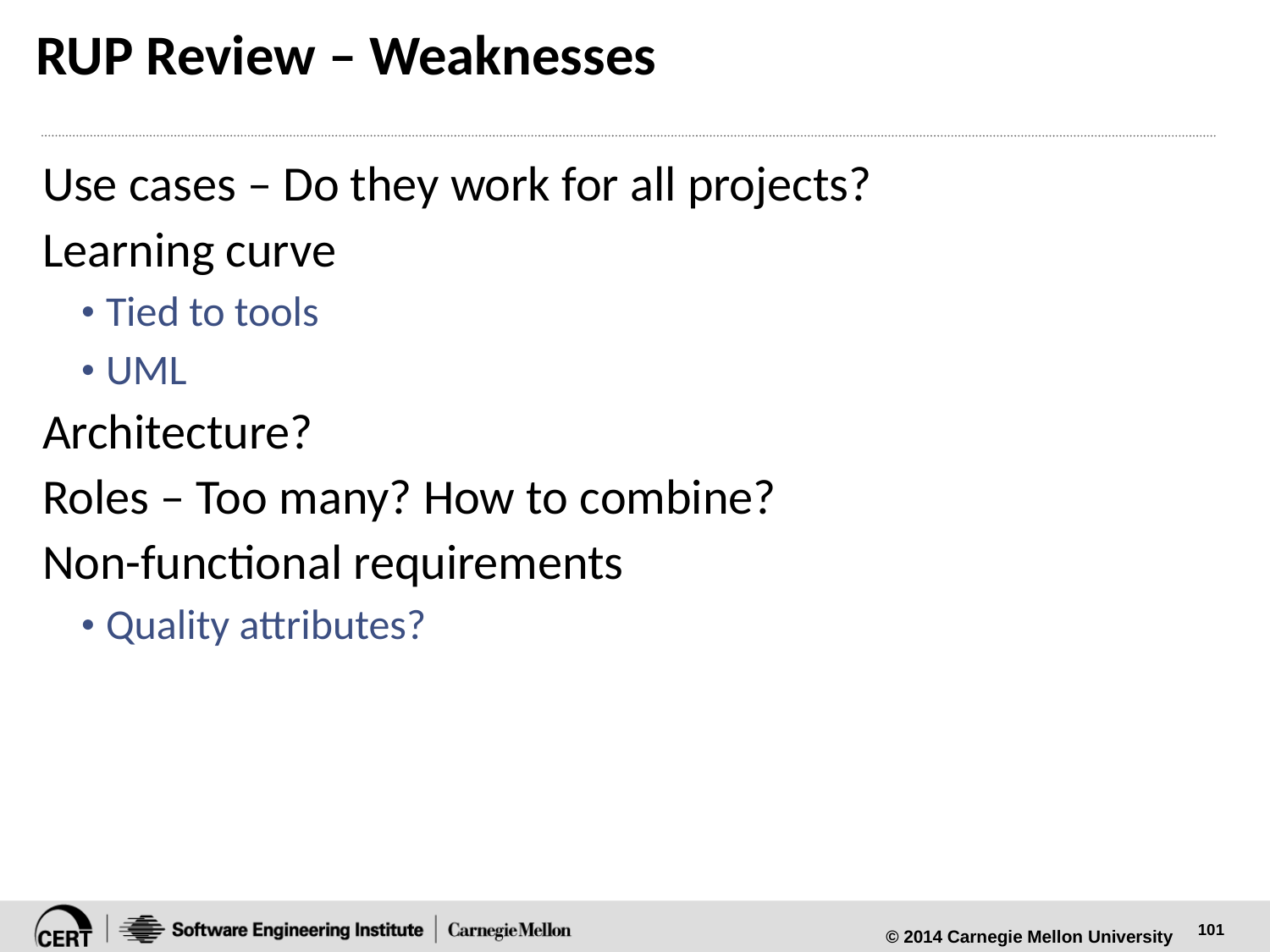

# RUP Review – Weaknesses
Use cases – Do they work for all projects?
Learning curve
Tied to tools
UML
Architecture?
Roles – Too many? How to combine?
Non-functional requirements
Quality attributes?